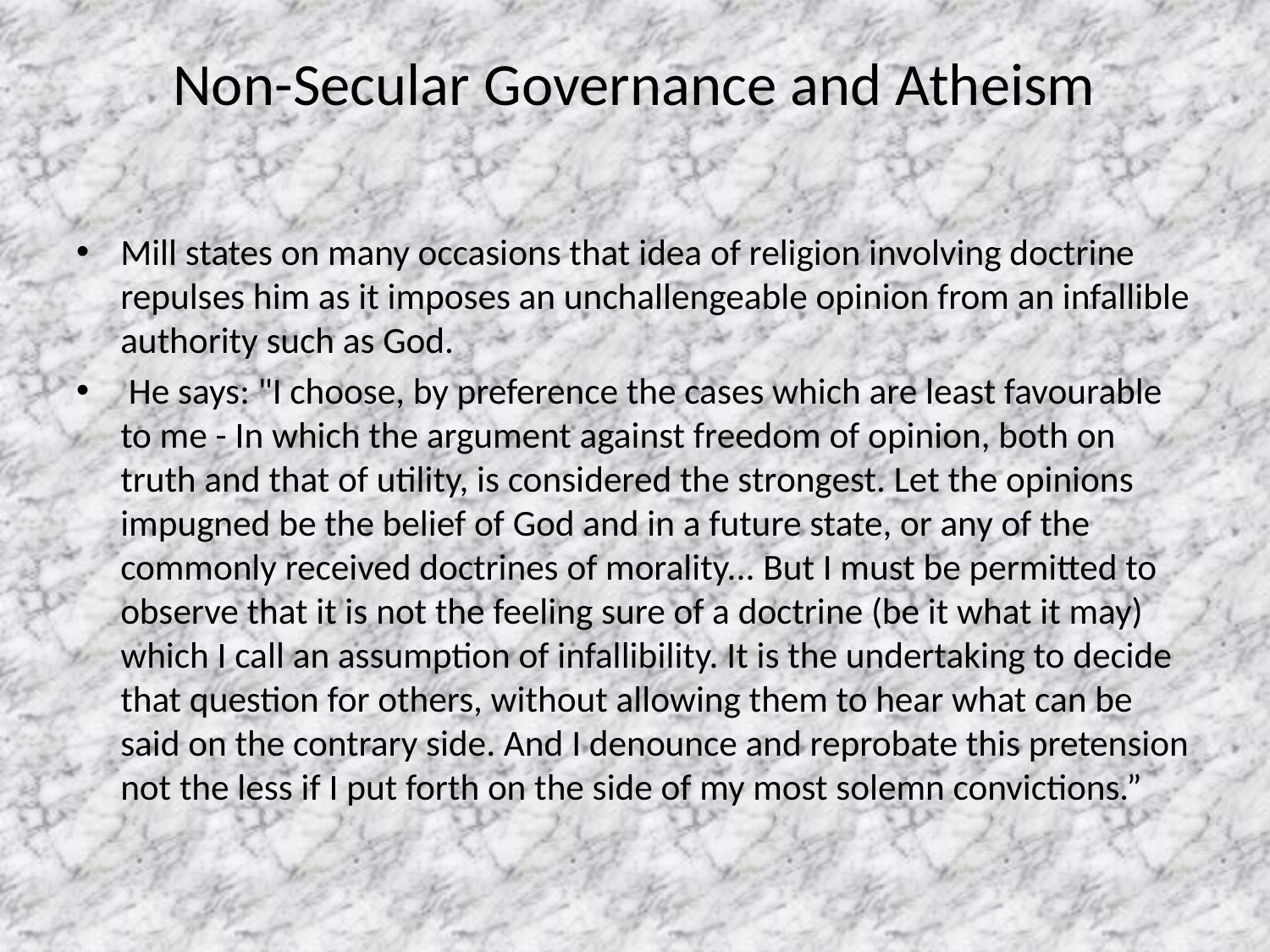

# Non-Secular Governance and Atheism
Mill states on many occasions that idea of religion involving doctrine repulses him as it imposes an unchallengeable opinion from an infallible authority such as God.
 He says: "I choose, by preference the cases which are least favourable to me - In which the argument against freedom of opinion, both on truth and that of utility, is considered the strongest. Let the opinions impugned be the belief of God and in a future state, or any of the commonly received doctrines of morality... But I must be permitted to observe that it is not the feeling sure of a doctrine (be it what it may) which I call an assumption of infallibility. It is the undertaking to decide that question for others, without allowing them to hear what can be said on the contrary side. And I denounce and reprobate this pretension not the less if I put forth on the side of my most solemn convictions.”